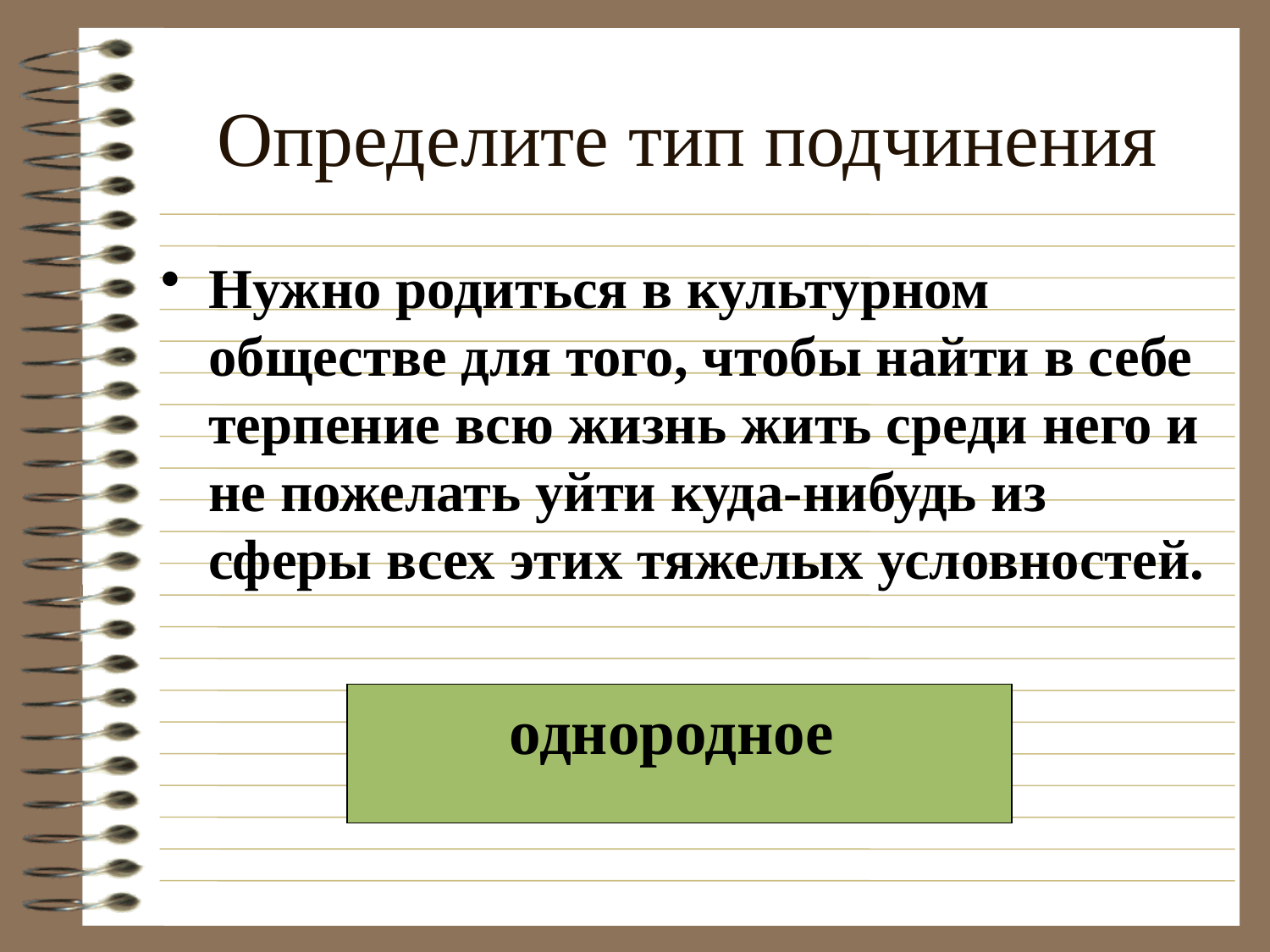

# Определите тип подчинения
Нужно родиться в культурном обществе для того, чтобы найти в себе терпение всю жизнь жить среди него и не пожелать уйти куда-нибудь из сферы всех этих тяжелых условностей.

однородное